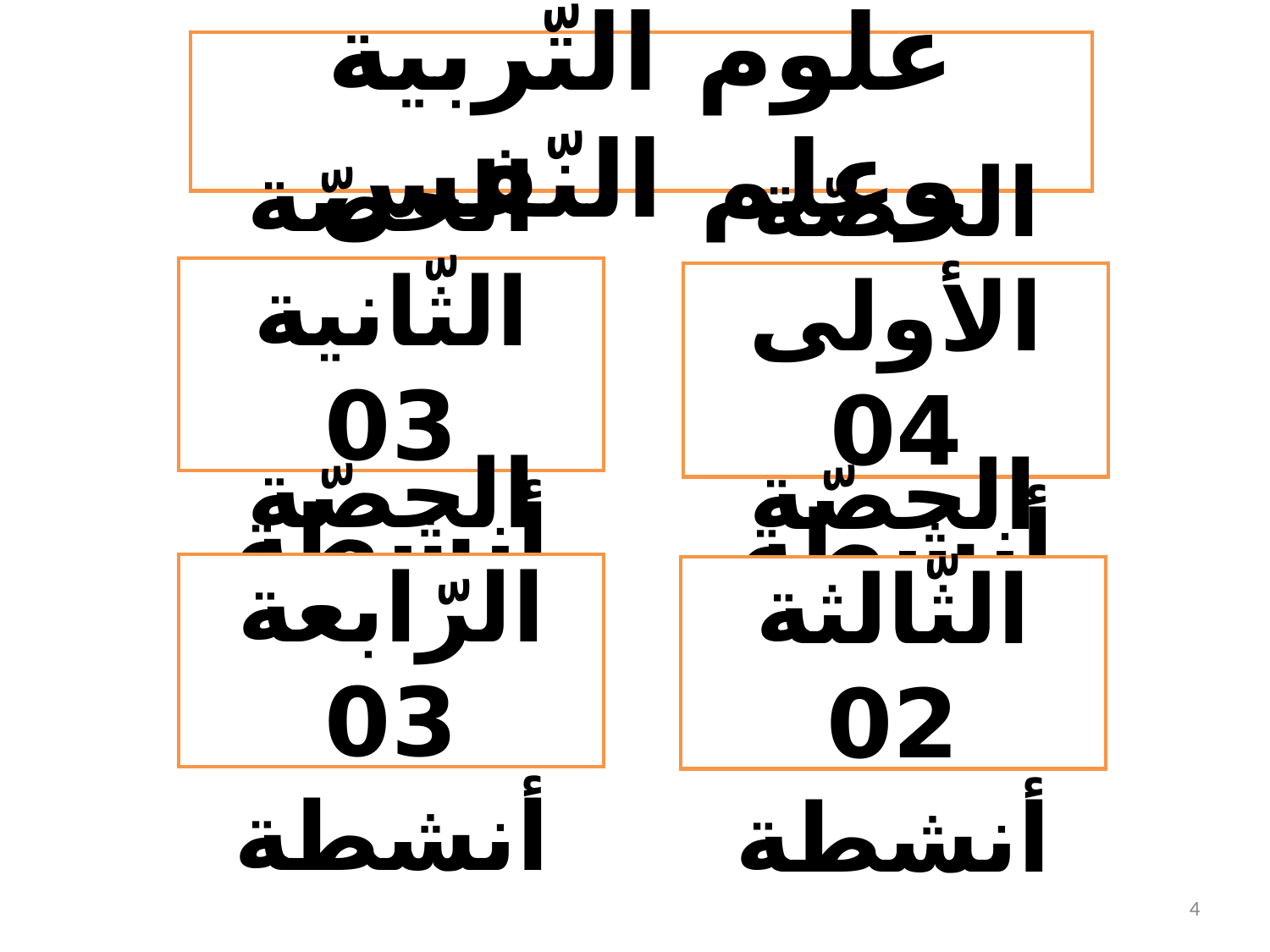

# علوم التّربية وعلم النّفس
الحصّة الثّانية
03 أنشطة
الحصّة الأولى
04 أنشطة
الحصّة الرّابعة
03 أنشطة
الحصّة الثّالثة
02 أنشطة
4